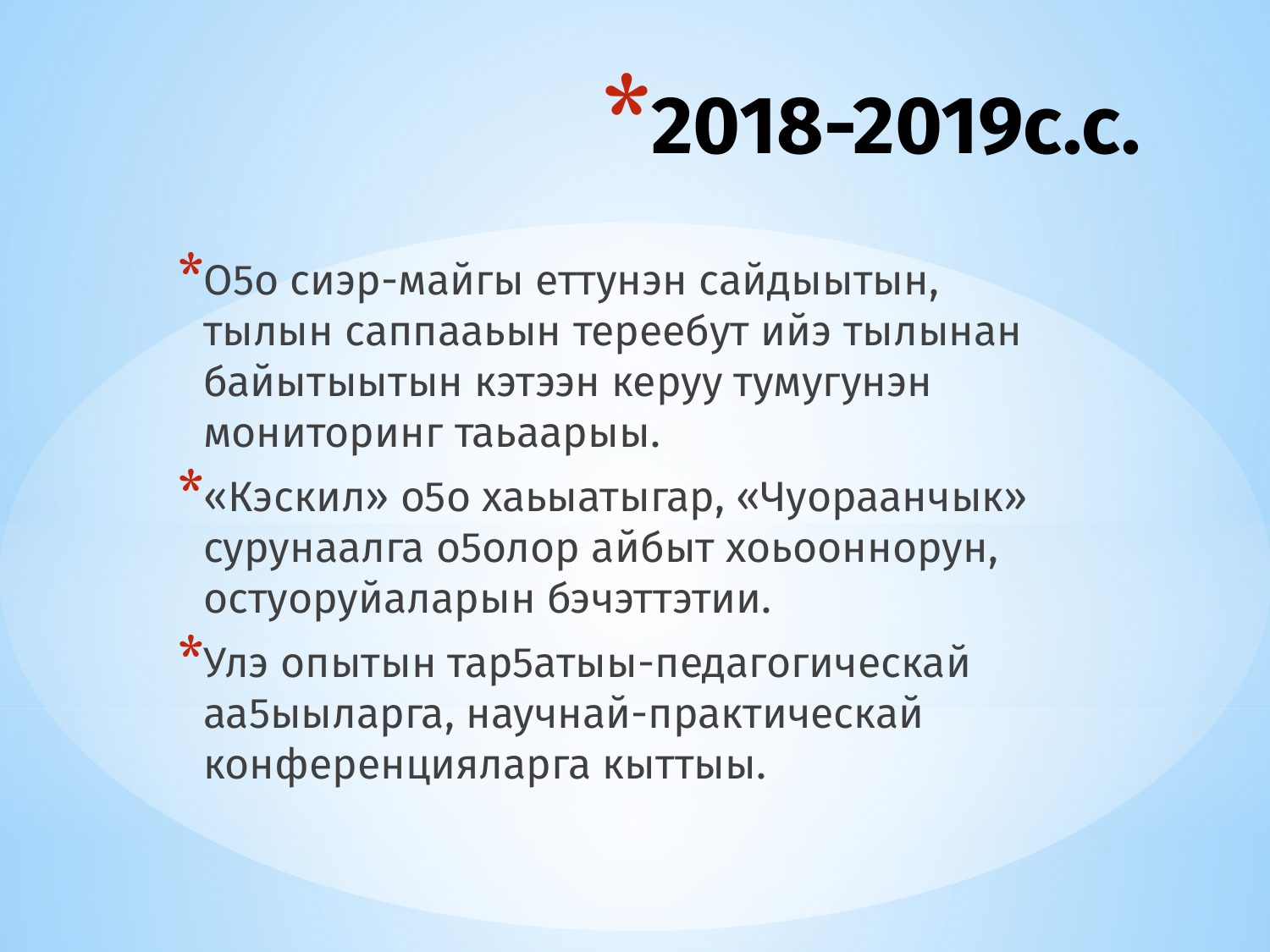

# 2018-2019с.с.
О5о сиэр-майгы еттунэн сайдыытын, тылын саппааьын тереебут ийэ тылынан байытыытын кэтээн керуу тумугунэн мониторинг таьаарыы.
«Кэскил» о5о хаьыатыгар, «Чуораанчык» сурунаалга о5олор айбыт хоьооннорун, остуоруйаларын бэчэттэтии.
Улэ опытын тар5атыы-педагогическай аа5ыыларга, научнай-практическай конференцияларга кыттыы.